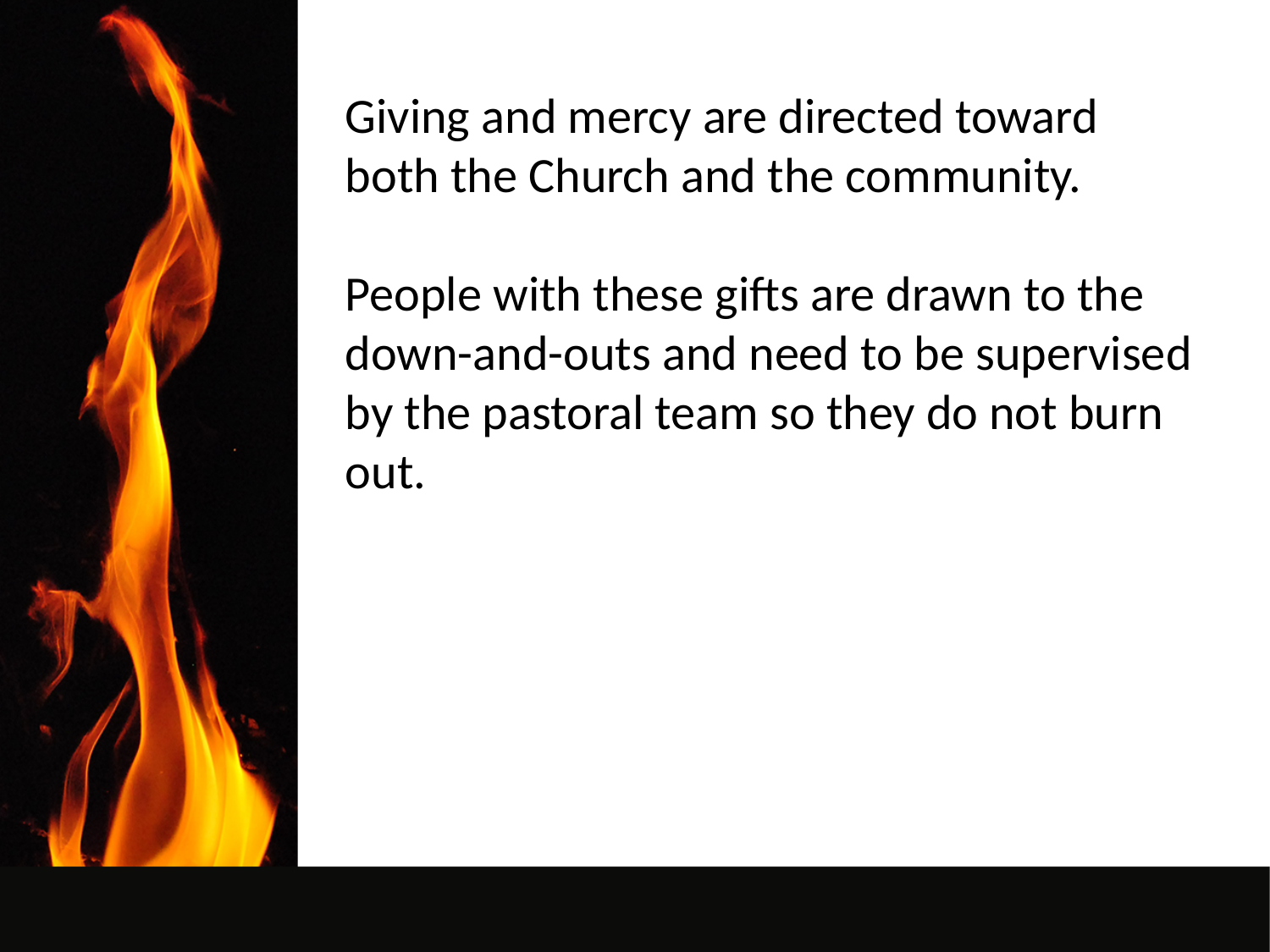

Giving and mercy are directed toward both the Church and the community.

People with these gifts are drawn to the down-and-outs and need to be supervised by the pastoral team so they do not burn out.